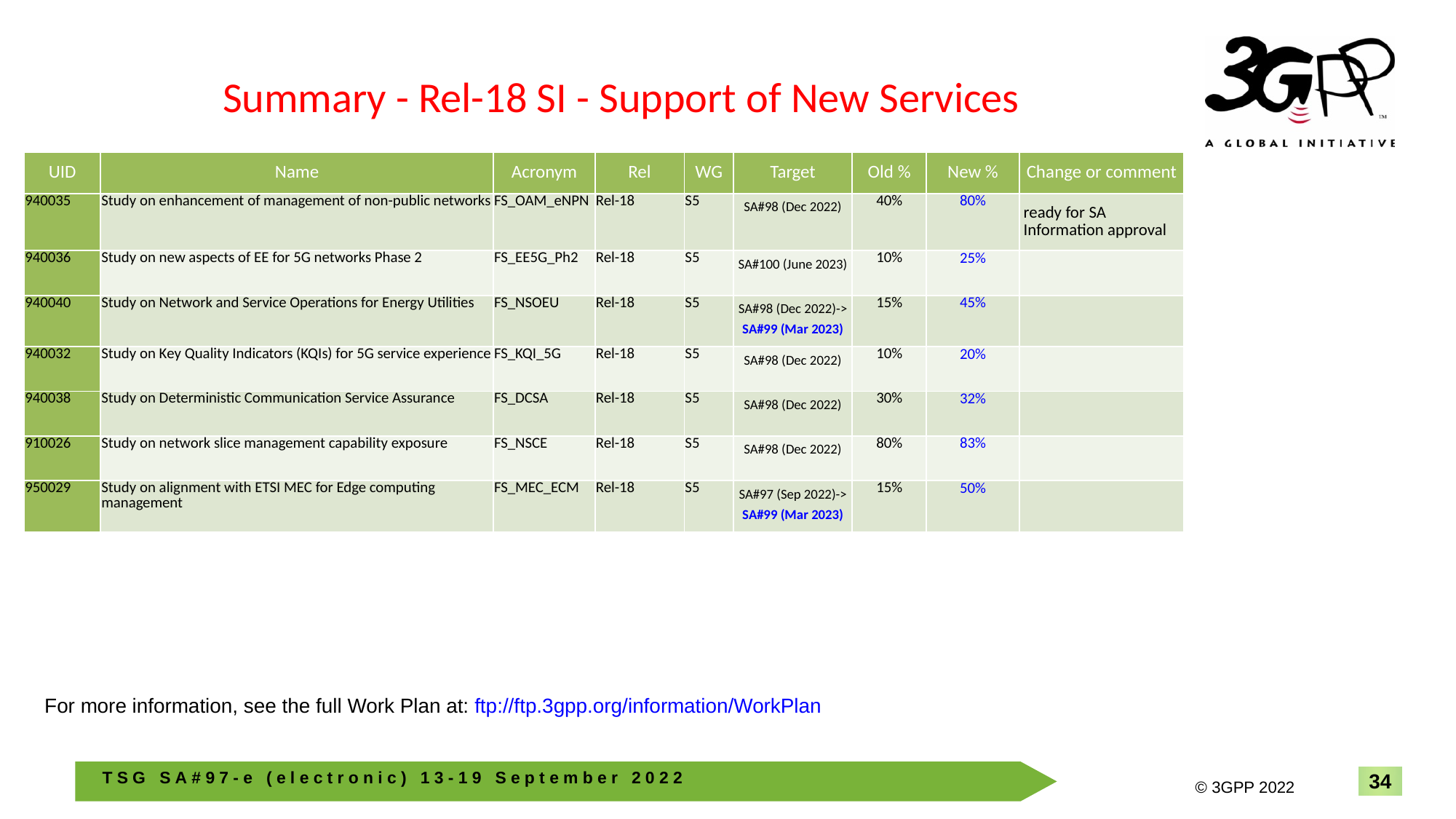

# Summary - Rel-18 SI - Support of New Services
| UID | Name | Acronym | Rel | WG | Target | Old % | New % | Change or comment |
| --- | --- | --- | --- | --- | --- | --- | --- | --- |
| 940035 | Study on enhancement of management of non-public networks | FS\_OAM\_eNPN | Rel-18 | S5 | SA#98 (Dec 2022) | 40% | 80% | ready for SA Information approval |
| 940036 | Study on new aspects of EE for 5G networks Phase 2 | FS\_EE5G\_Ph2 | Rel-18 | S5 | SA#100 (June 2023) | 10% | 25% |  |
| 940040 | Study on Network and Service Operations for Energy Utilities | FS\_NSOEU | Rel-18 | S5 | SA#98 (Dec 2022)-> SA#99 (Mar 2023) | 15% | 45% |  |
| 940032 | Study on Key Quality Indicators (KQIs) for 5G service experience | FS\_KQI\_5G | Rel-18 | S5 | SA#98 (Dec 2022) | 10% | 20% |  |
| 940038 | Study on Deterministic Communication Service Assurance | FS\_DCSA | Rel-18 | S5 | SA#98 (Dec 2022) | 30% | 32% |  |
| 910026 | Study on network slice management capability exposure | FS\_NSCE | Rel-18 | S5 | SA#98 (Dec 2022) | 80% | 83% |  |
| 950029 | Study on alignment with ETSI MEC for Edge computing management | FS\_MEC\_ECM | Rel-18 | S5 | SA#97 (Sep 2022)-> SA#99 (Mar 2023) | 15% | 50% |  |
For more information, see the full Work Plan at: ftp://ftp.3gpp.org/information/WorkPlan